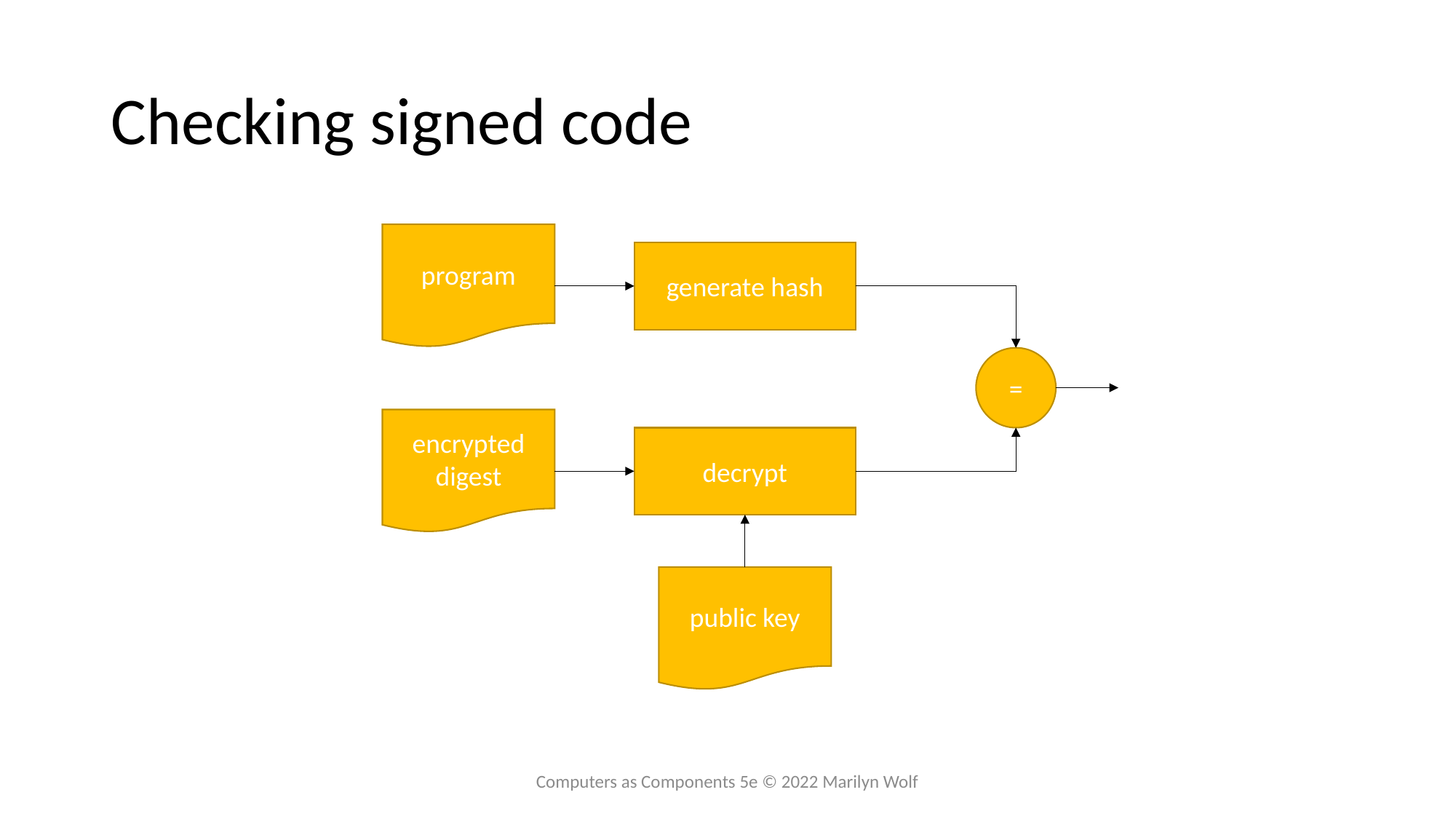

# Checking signed code
program
generate hash
=
encrypted digest
decrypt
public key
Computers as Components 5e © 2022 Marilyn Wolf